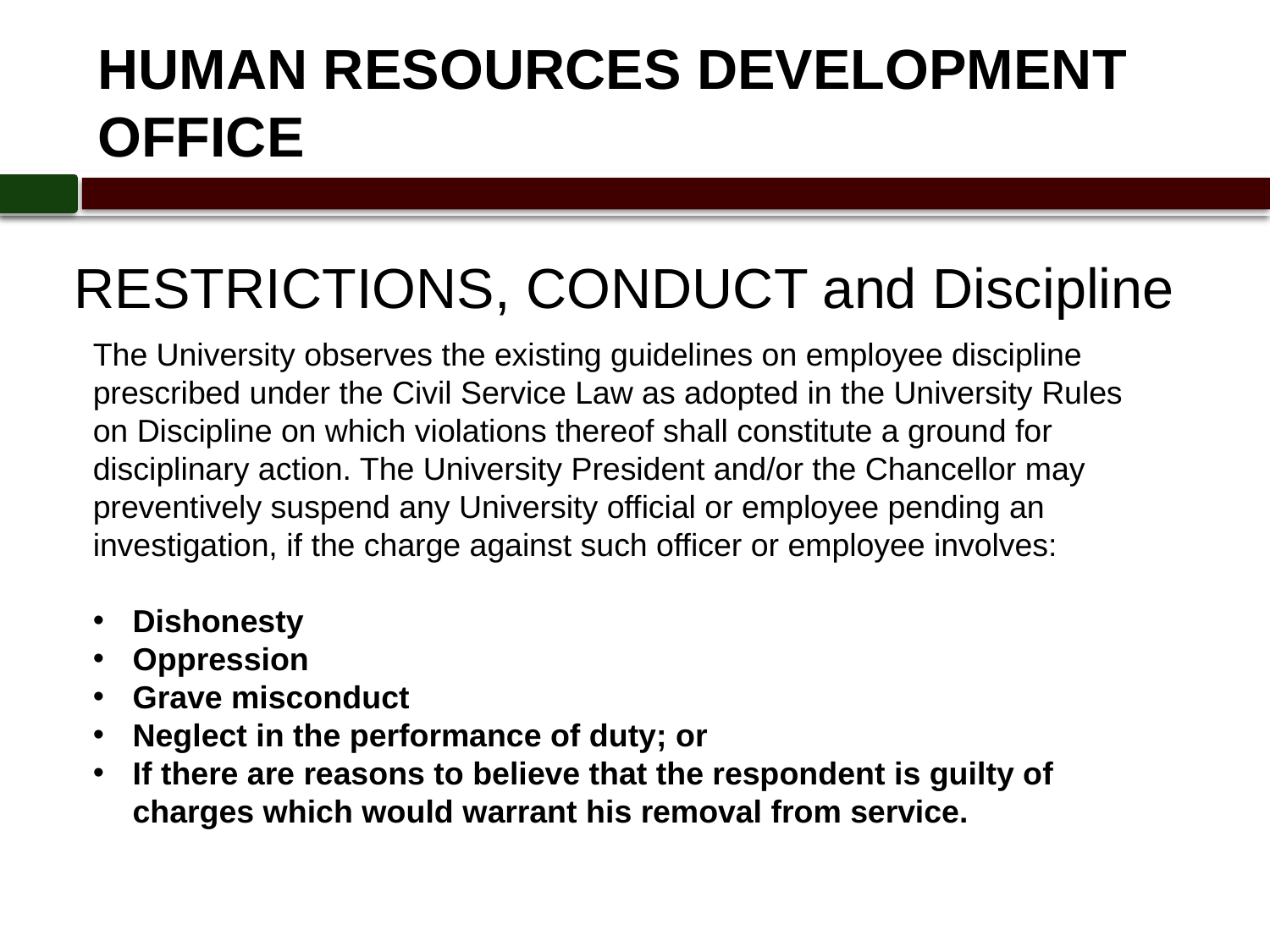

# HUMAN RESOURCES DEVELOPMENT OFFICE
RESTRICTIONS, CONDUCT and Discipline
The University observes the existing guidelines on employee discipline prescribed under the Civil Service Law as adopted in the University Rules on Discipline on which violations thereof shall constitute a ground for disciplinary action. The University President and/or the Chancellor may preventively suspend any University official or employee pending an investigation, if the charge against such officer or employee involves:

Dishonesty
Oppression
Grave misconduct
Neglect in the performance of duty; or
If there are reasons to believe that the respondent is guilty of charges which would warrant his removal from service.